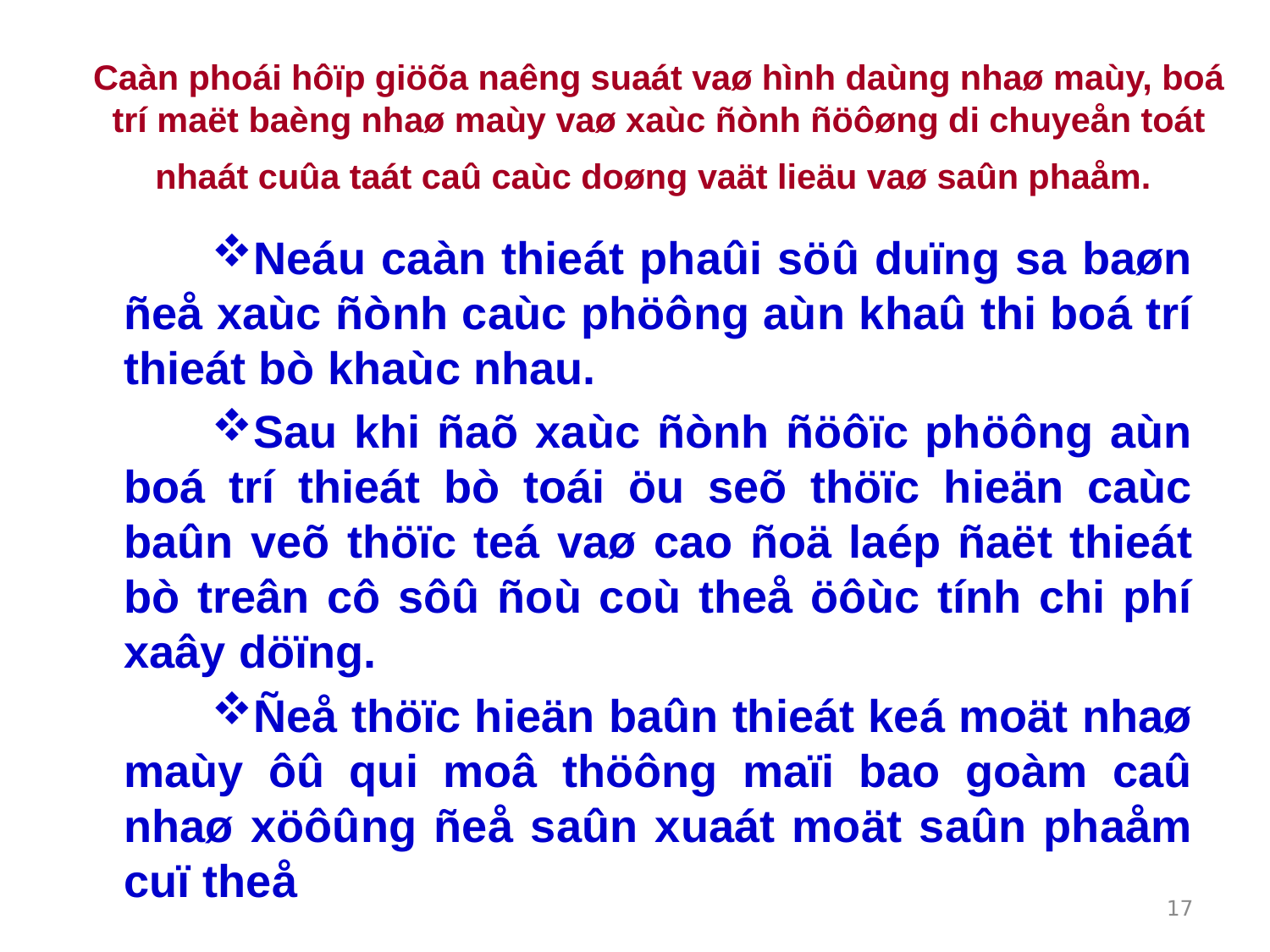

# Caàn phoái hôïp giöõa naêng suaát vaø hình daùng nhaø maùy, boá trí maët baèng nhaø maùy vaø xaùc ñònh ñöôøng di chuyeån toát nhaát cuûa taát caû caùc doøng vaät lieäu vaø saûn phaåm.
Neáu caàn thieát phaûi söû duïng sa baøn ñeå xaùc ñònh caùc phöông aùn khaû thi boá trí thieát bò khaùc nhau.
Sau khi ñaõ xaùc ñònh ñöôïc phöông aùn boá trí thieát bò toái öu seõ thöïc hieän caùc baûn veõ thöïc teá vaø cao ñoä laép ñaët thieát bò treân cô sôû ñoù coù theå öôùc tính chi phí xaây döïng.
Ñeå thöïc hieän baûn thieát keá moät nhaø maùy ôû qui moâ thöông maïi bao goàm caû nhaø xöôûng ñeå saûn xuaát moät saûn phaåm cuï theå
17